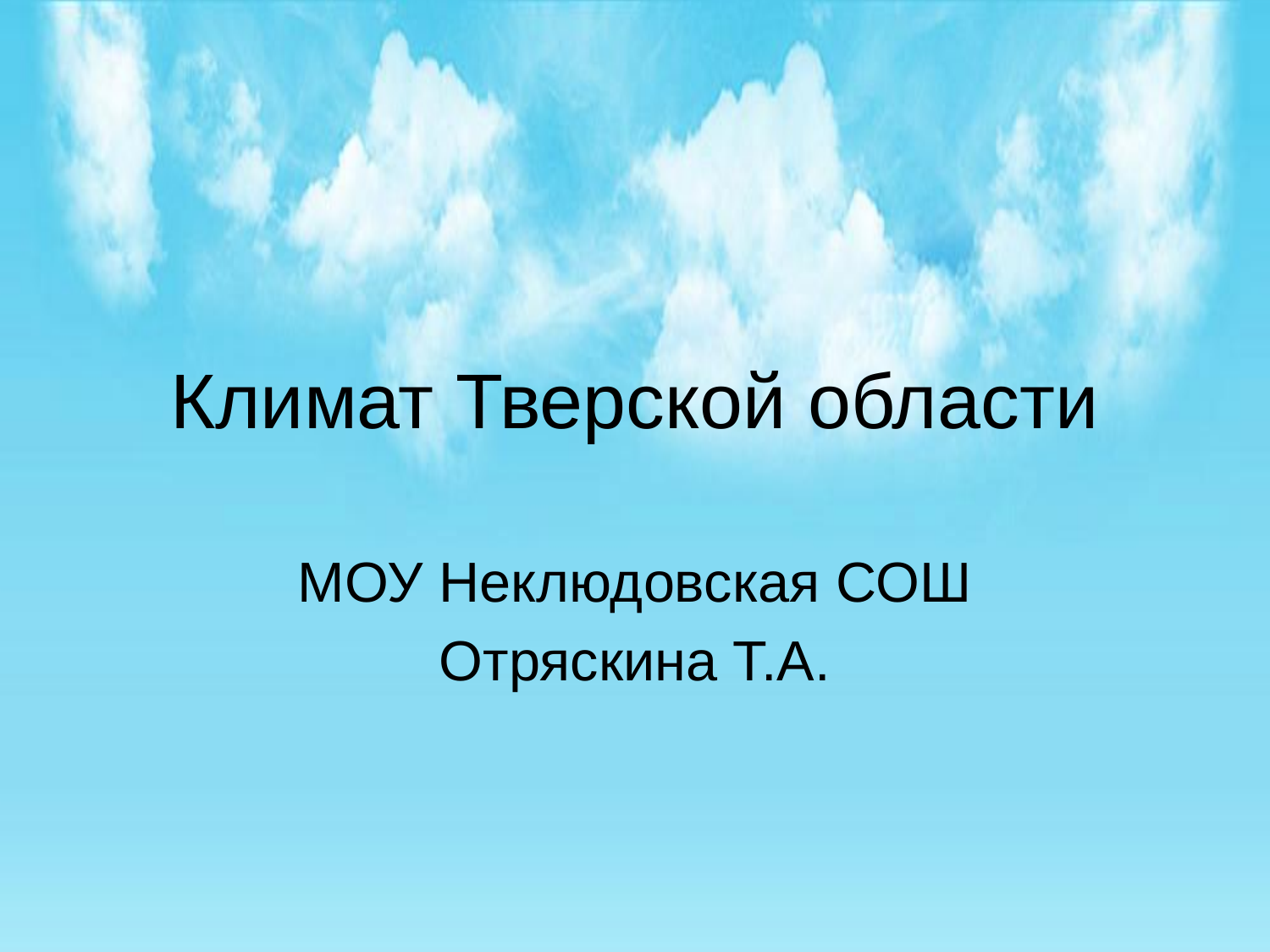

# Климат Тверской области
МОУ Неклюдовская СОШ
Отряскина Т.А.